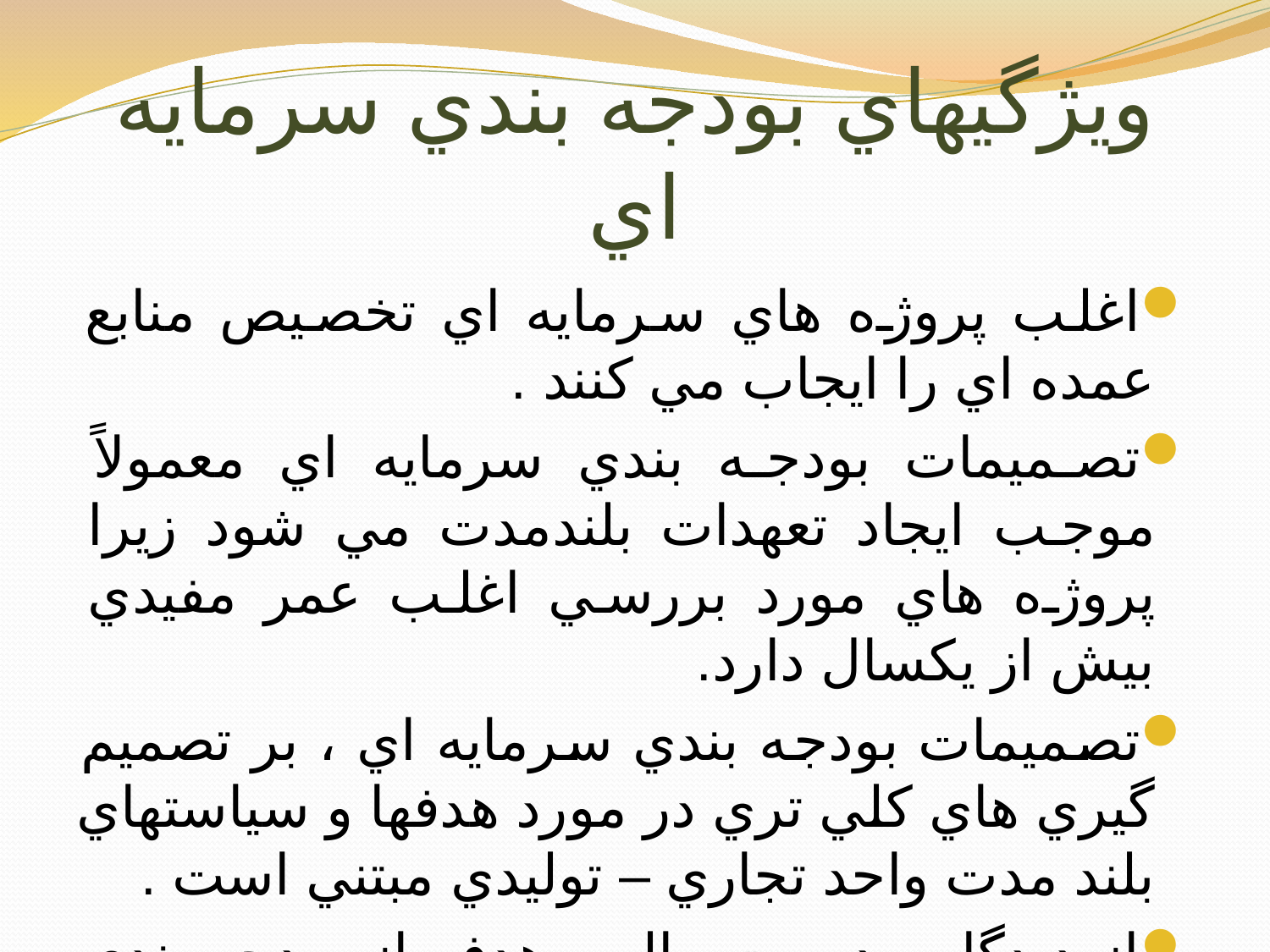

# ويژگيهاي بودجه بندي سرمايه اي
اغلب پروژه هاي سرمايه اي تخصيص منابع عمده اي را ايجاب مي كنند .
تصميمات بودجه بندي سرمايه اي معمولاً موجب ايجاد تعهدات بلندمدت مي شود زيرا پروژه هاي مورد بررسي اغلب عمر مفيدي بيش از يكسال دارد.
تصميمات بودجه بندي سرمايه اي ، بر تصميم گيري هاي كلي تري در مورد هدفها و سياستهاي بلند مدت واحد تجاري – توليدي مبتني است .
از دیدگاه مدیریت مالی، هدف از بودجه بندی سرمایه ای عبارت است از گزینش  آن دسته از طرحهای سرمایه گذاری که انتظار می رود با اجرای آنها، ثروت صاحبان سهام به حداکثر برسد.